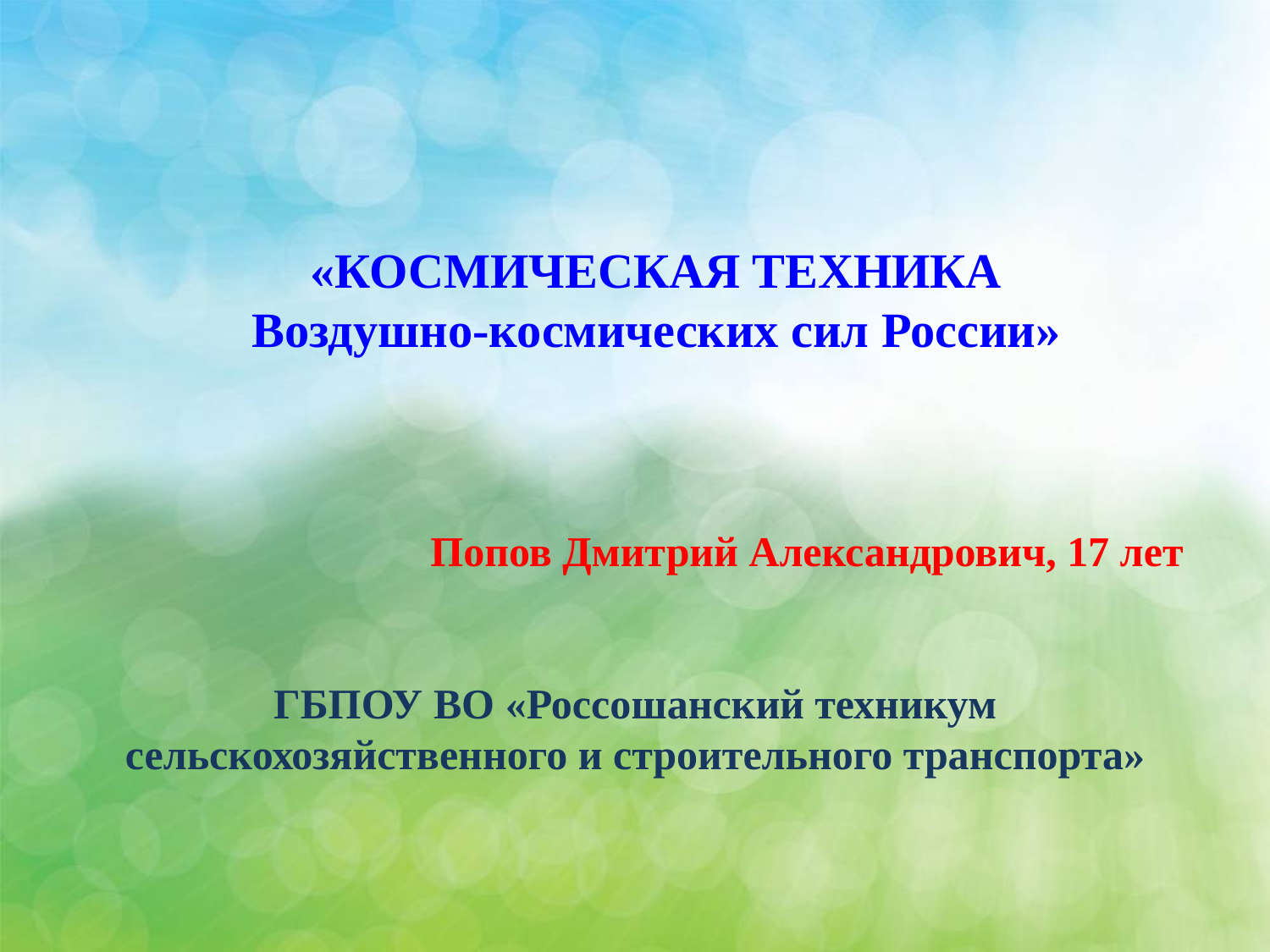

«КОСМИЧЕСКАЯ ТЕХНИКА
Воздушно-космических сил России»
Попов Дмитрий Александрович, 17 лет

ГБПОУ ВО «Россошанский техникум сельскохозяйственного и строительного транспорта»